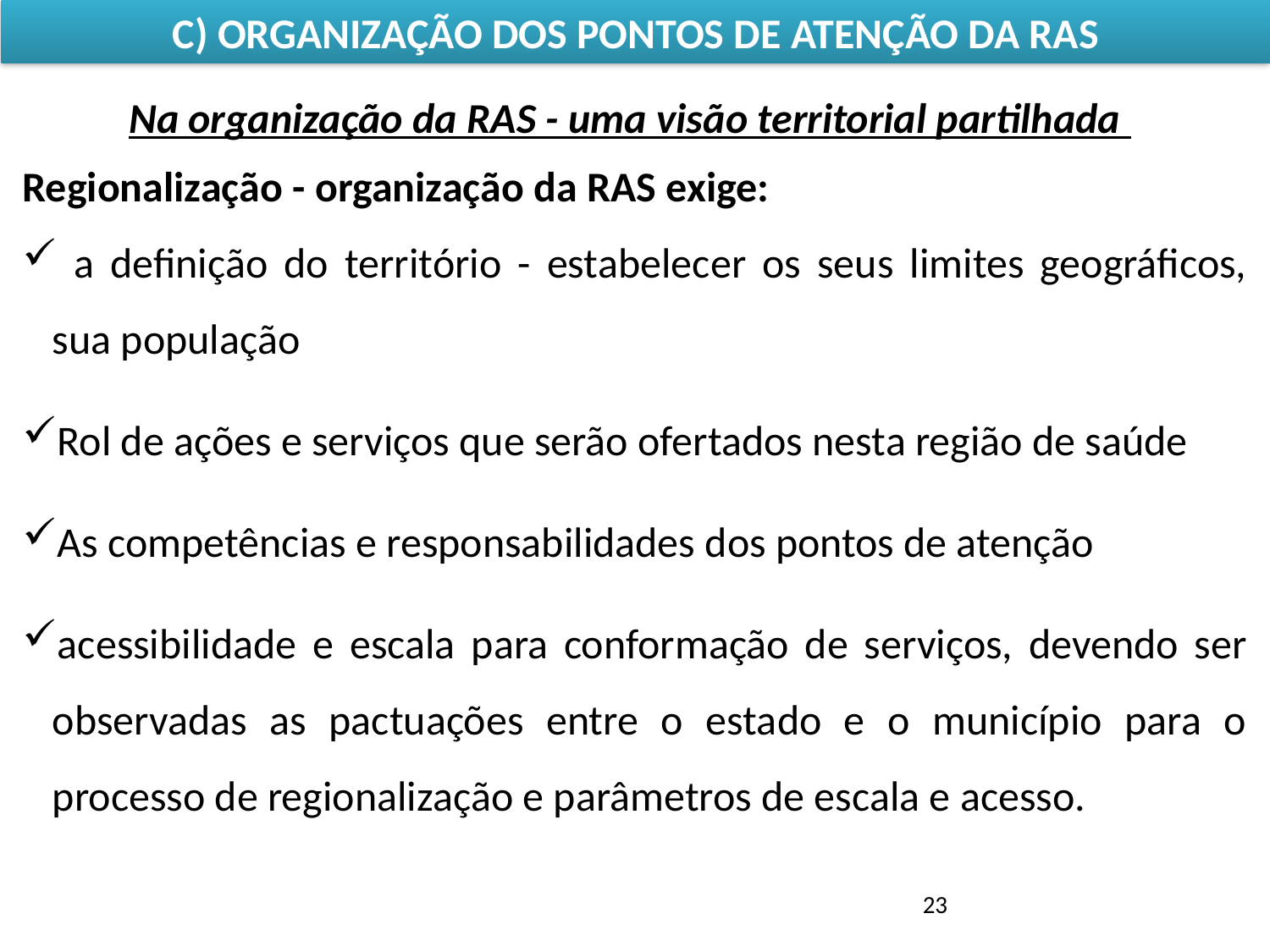

C) ORGANIZAÇÃO DOS PONTOS DE ATENÇÃO DA RAS
Na organização da RAS - uma visão territorial partilhada
Regionalização - organização da RAS exige:
 a definição do território - estabelecer os seus limites geográficos, sua população

Rol de ações e serviços que serão ofertados nesta região de saúde

As competências e responsabilidades dos pontos de atenção

acessibilidade e escala para conformação de serviços, devendo ser observadas as pactuações entre o estado e o município para o processo de regionalização e parâmetros de escala e acesso.
23